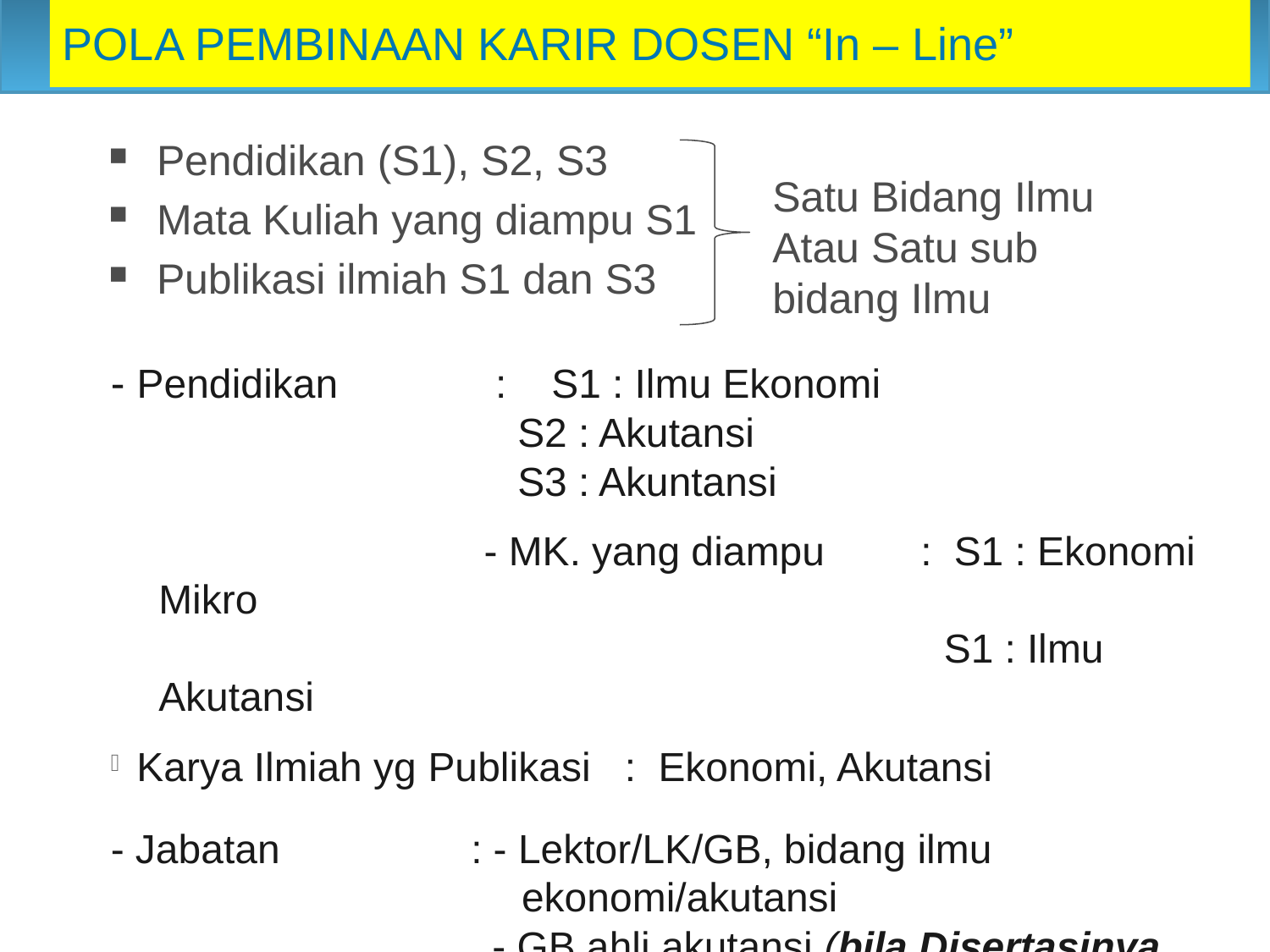

POLA PEMBINAAN KARIR DOSEN “In – Line”
Pendidikan (S1), S2, S3
Mata Kuliah yang diampu S1
Publikasi ilmiah S1 dan S3

Satu Bidang Ilmu Atau Satu sub bidang Ilmu
- Pendidikan              :    S1 : Ilmu Ekonomi
   S2 : Akutansi
   S3 : Akuntansi

- MK. yang diampu 	:  S1 : Ekonomi Mikro
                                         S1 : Ilmu Akutansi

Karya Ilmiah yg Publikasi   :  Ekonomi, Akutansi

- Jabatan                 : - Lektor/LK/GB, bidang ilmu ekonomi/akutansi
                                  - GB ahli akutansi (bila Disertasinya tentang Akutansi)